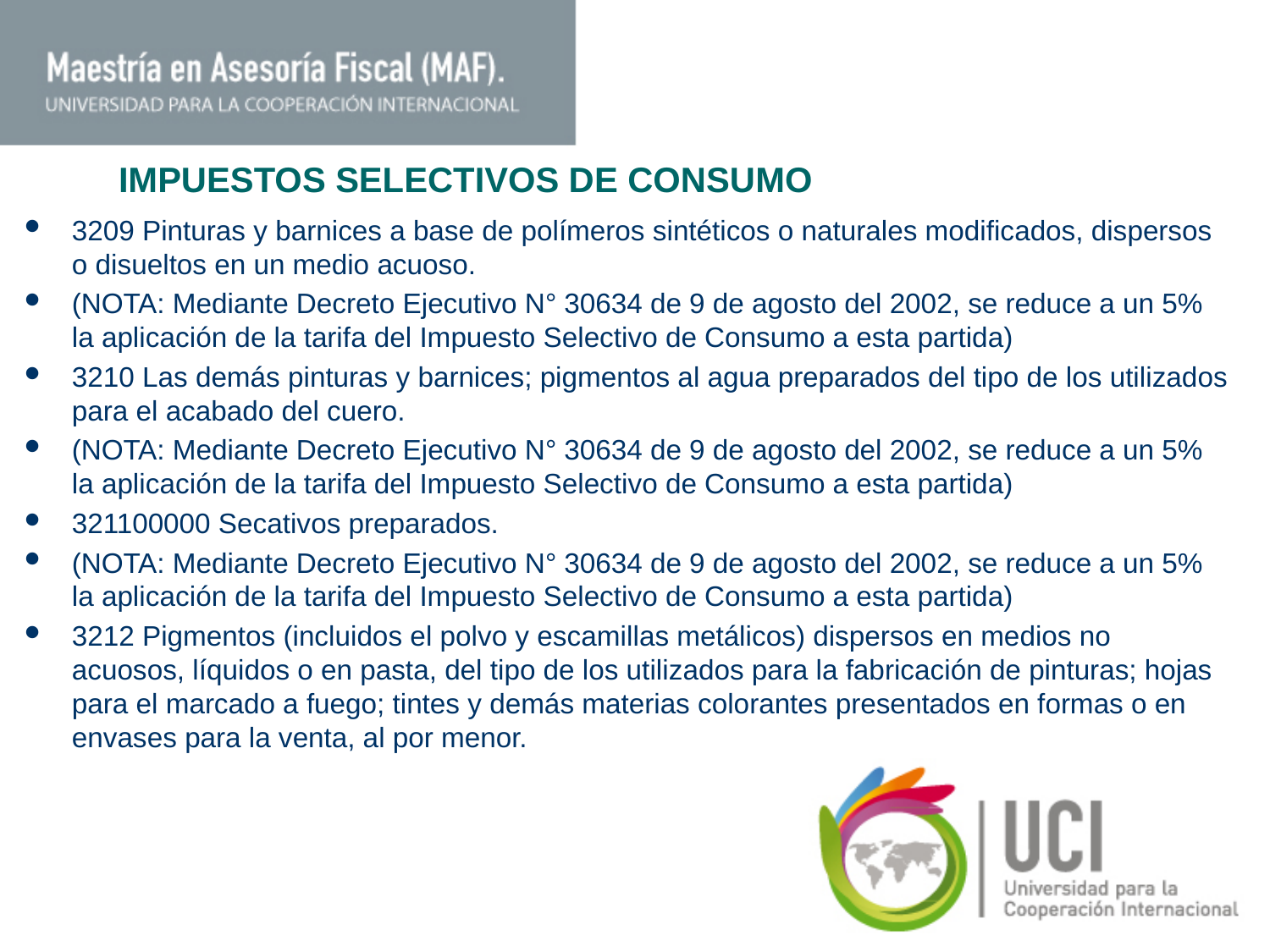

# IMPUESTOS SELECTIVOS DE CONSUMO
3209 Pinturas y barnices a base de polímeros sintéticos o naturales modificados, dispersos o disueltos en un medio acuoso.
(NOTA: Mediante Decreto Ejecutivo N° 30634 de 9 de agosto del 2002, se reduce a un 5% la aplicación de la tarifa del Impuesto Selectivo de Consumo a esta partida)
3210 Las demás pinturas y barnices; pigmentos al agua preparados del tipo de los utilizados para el acabado del cuero.
(NOTA: Mediante Decreto Ejecutivo N° 30634 de 9 de agosto del 2002, se reduce a un 5% la aplicación de la tarifa del Impuesto Selectivo de Consumo a esta partida)
321100000 Secativos preparados.
(NOTA: Mediante Decreto Ejecutivo N° 30634 de 9 de agosto del 2002, se reduce a un 5% la aplicación de la tarifa del Impuesto Selectivo de Consumo a esta partida)
3212 Pigmentos (incluidos el polvo y escamillas metálicos) dispersos en medios no acuosos, líquidos o en pasta, del tipo de los utilizados para la fabricación de pinturas; hojas para el marcado a fuego; tintes y demás materias colorantes presentados en formas o en envases para la venta, al por menor.

13